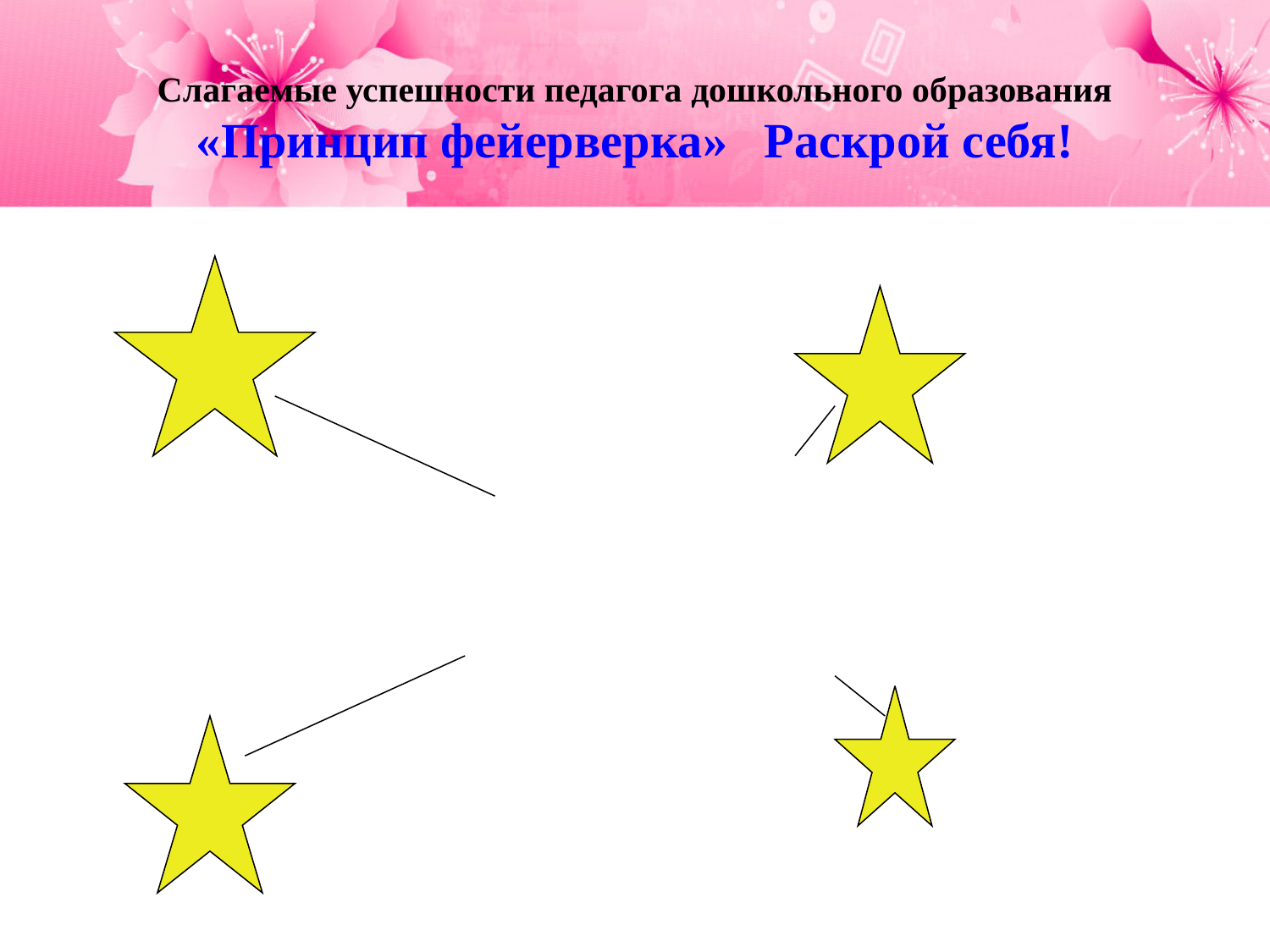

Слагаемые успешности педагога дошкольного образования
«Принцип фейерверка»   Раскрой себя!